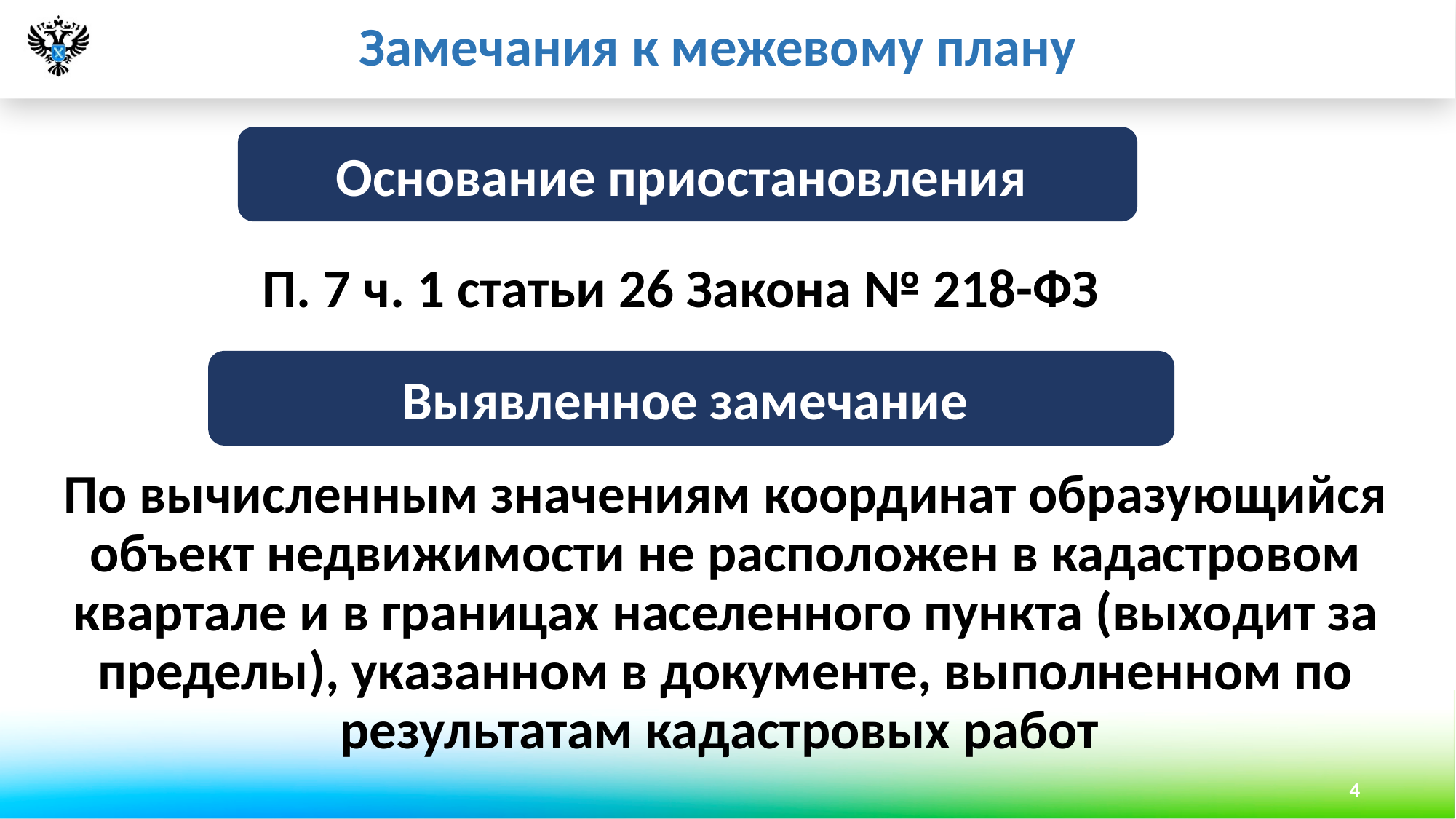

Замечания к межевому плану
Основание приостановления
# П. 7 ч. 1 статьи 26 Закона № 218-ФЗ
Выявленное замечание
По вычисленным значениям координат образующийся объект недвижимости не расположен в кадастровом квартале и в границах населенного пункта (выходит за пределы), указанном в документе, выполненном по результатам кадастровых работ
4